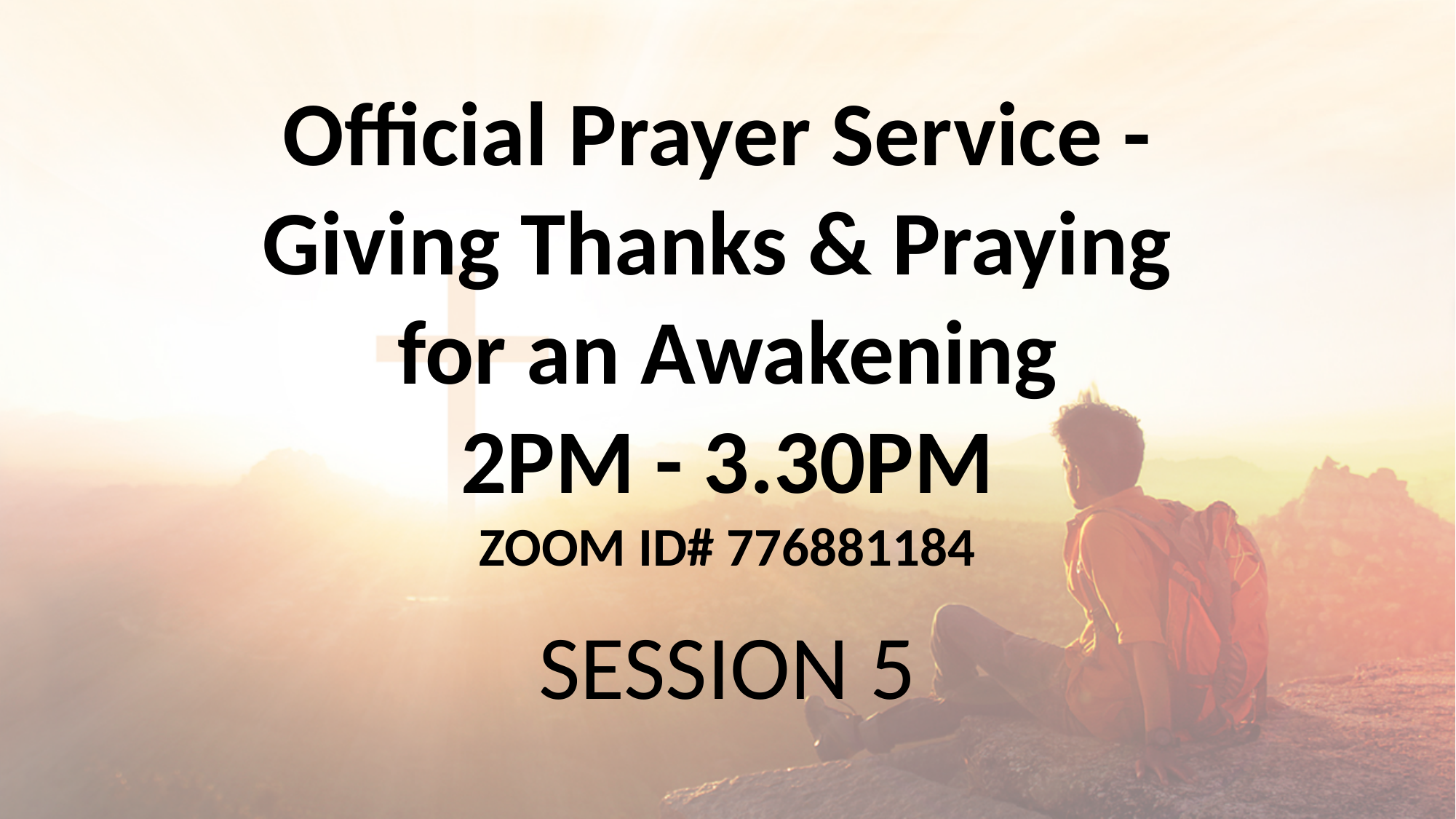

Official Prayer Service -
Giving Thanks & Praying
for an Awakening
2PM - 3.30PM
ZOOM ID# 776881184

SESSION 5